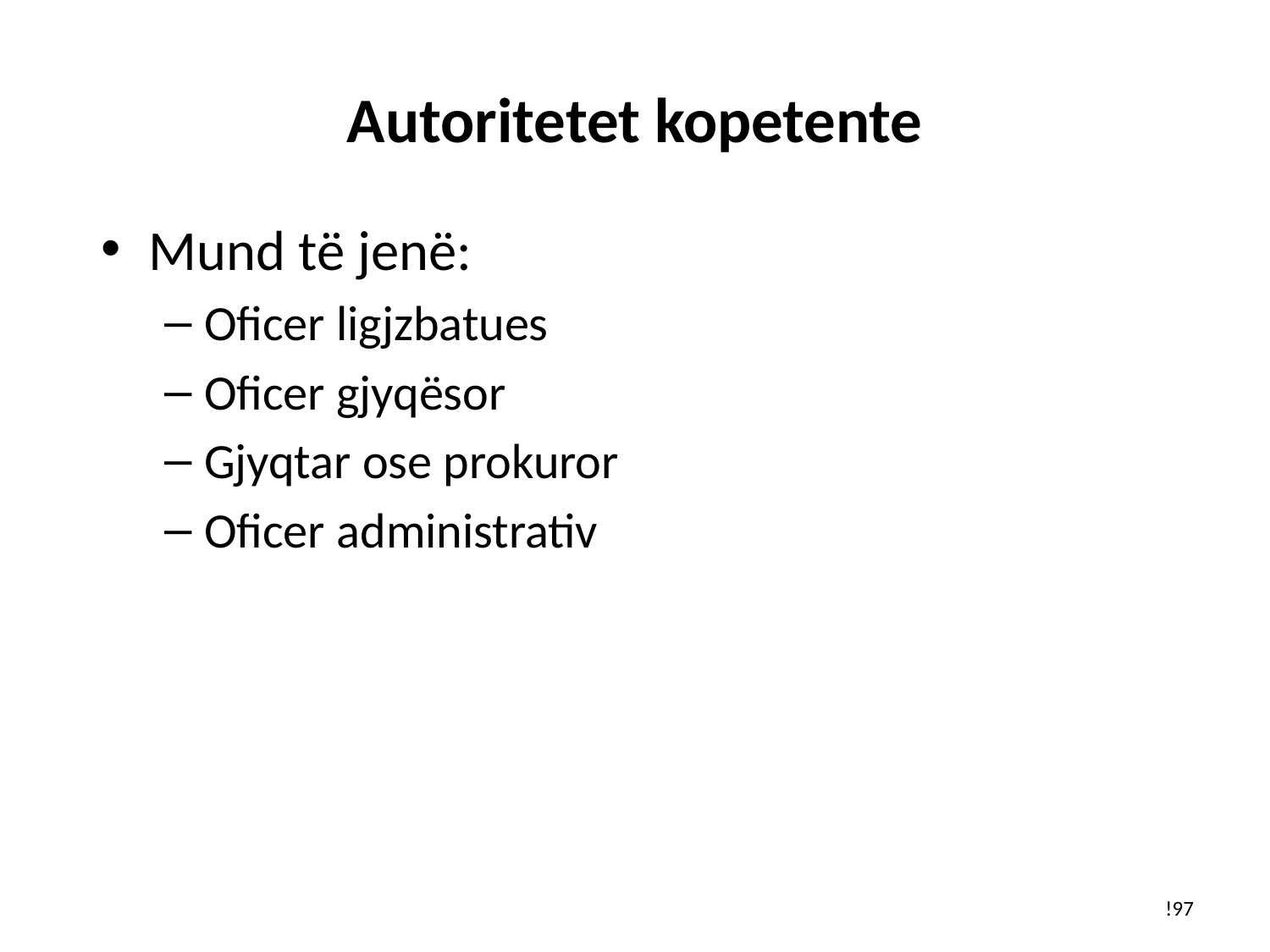

# Autoritetet kopetente
Mund të jenë:
Oficer ligjzbatues
Oficer gjyqësor
Gjyqtar ose prokuror
Oficer administrativ
!97